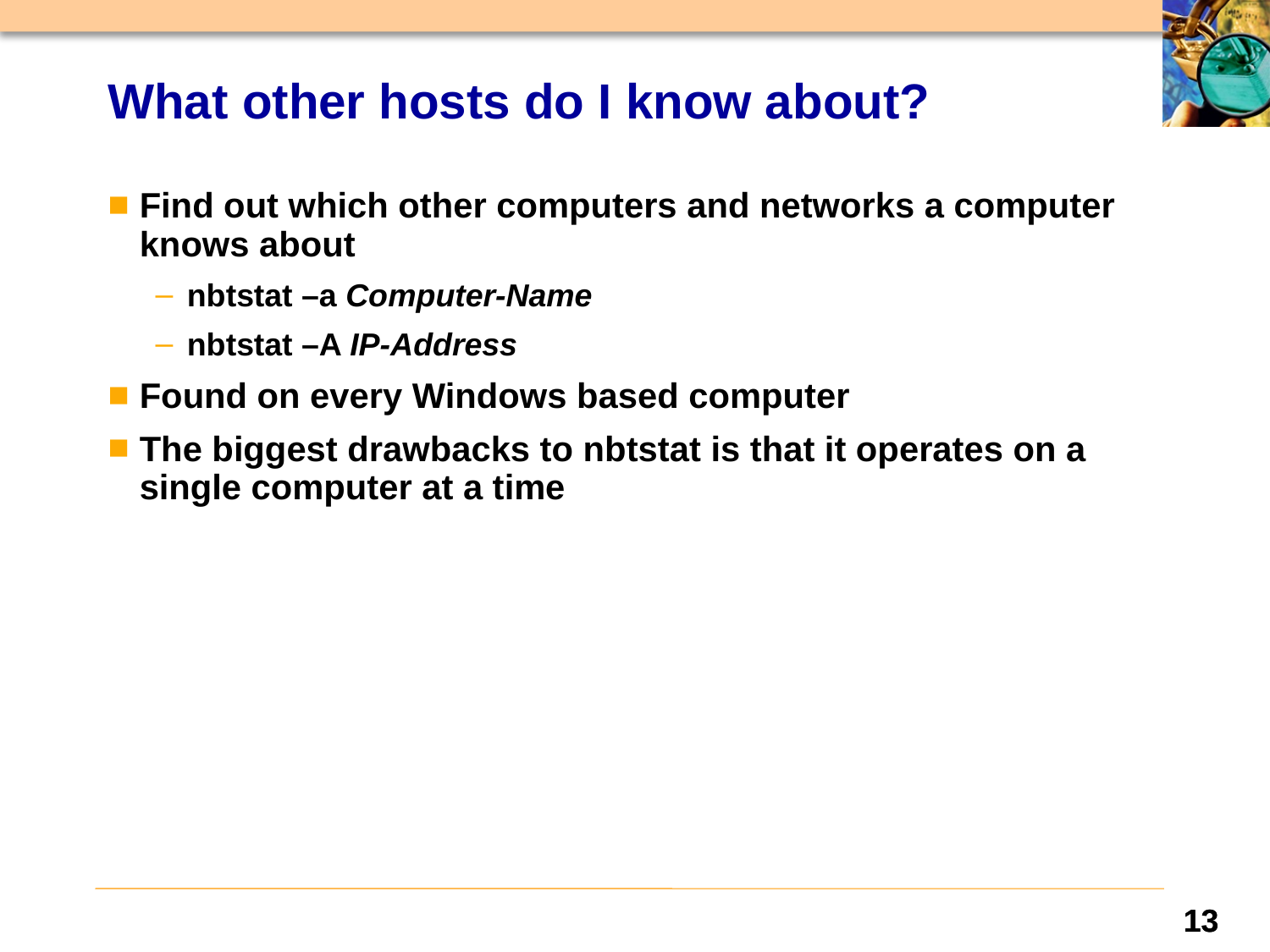

# What other hosts do I know about?
Find out which other computers and networks a computer knows about
nbtstat –a Computer-Name
nbtstat –A IP-Address
Found on every Windows based computer
The biggest drawbacks to nbtstat is that it operates on a single computer at a time
13